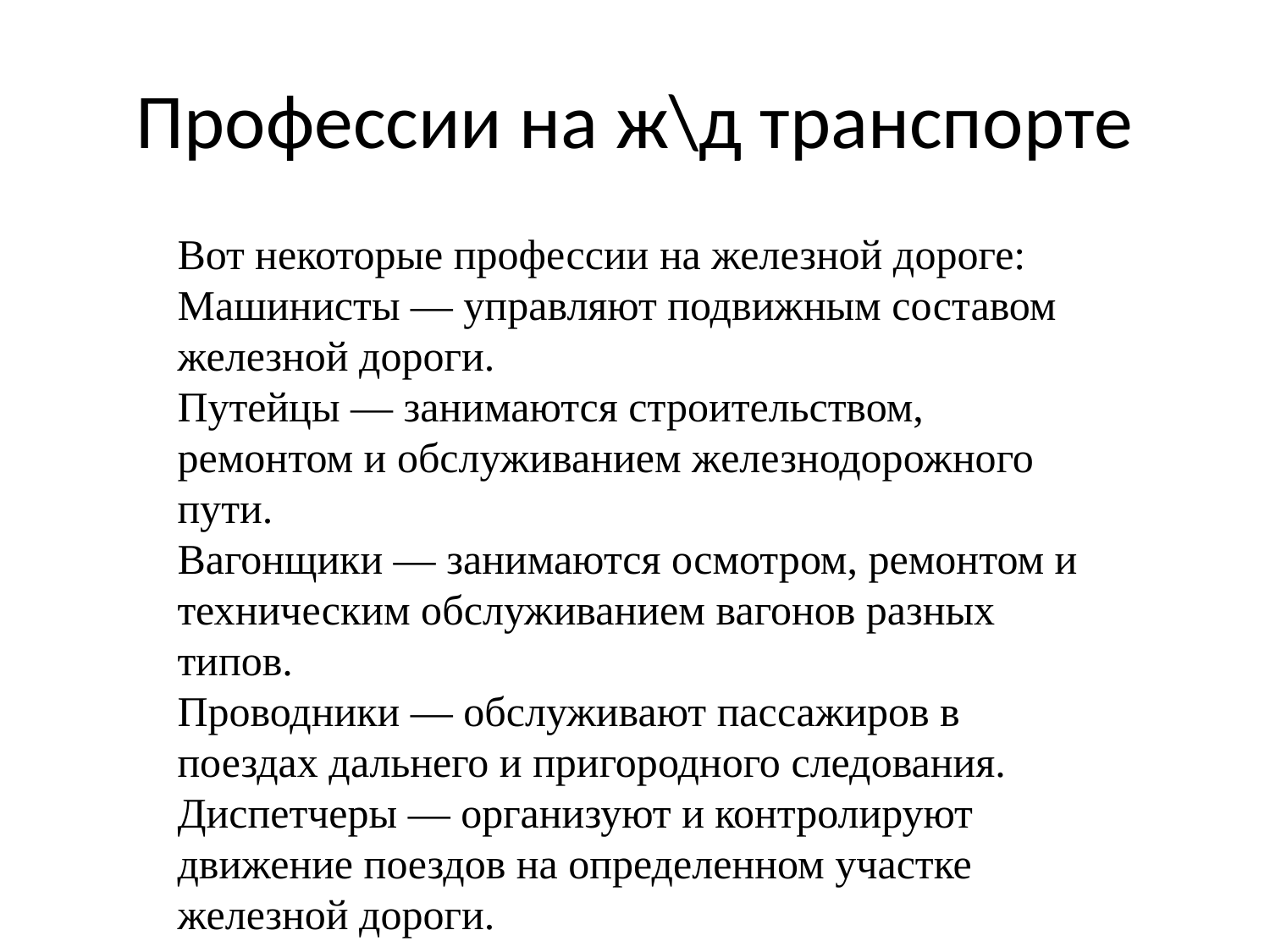

# Профессии на ж\д транспорте
Вот некоторые профессии на железной дороге:
Машинисты — управляют подвижным составом железной дороги.
Путейцы — занимаются строительством, ремонтом и обслуживанием железнодорожного пути.
Вагонщики — занимаются осмотром, ремонтом и техническим обслуживанием вагонов разных типов.
Проводники — обслуживают пассажиров в поездах дальнего и пригородного следования.
Диспетчеры — организуют и контролируют движение поездов на определенном участке железной дороги.